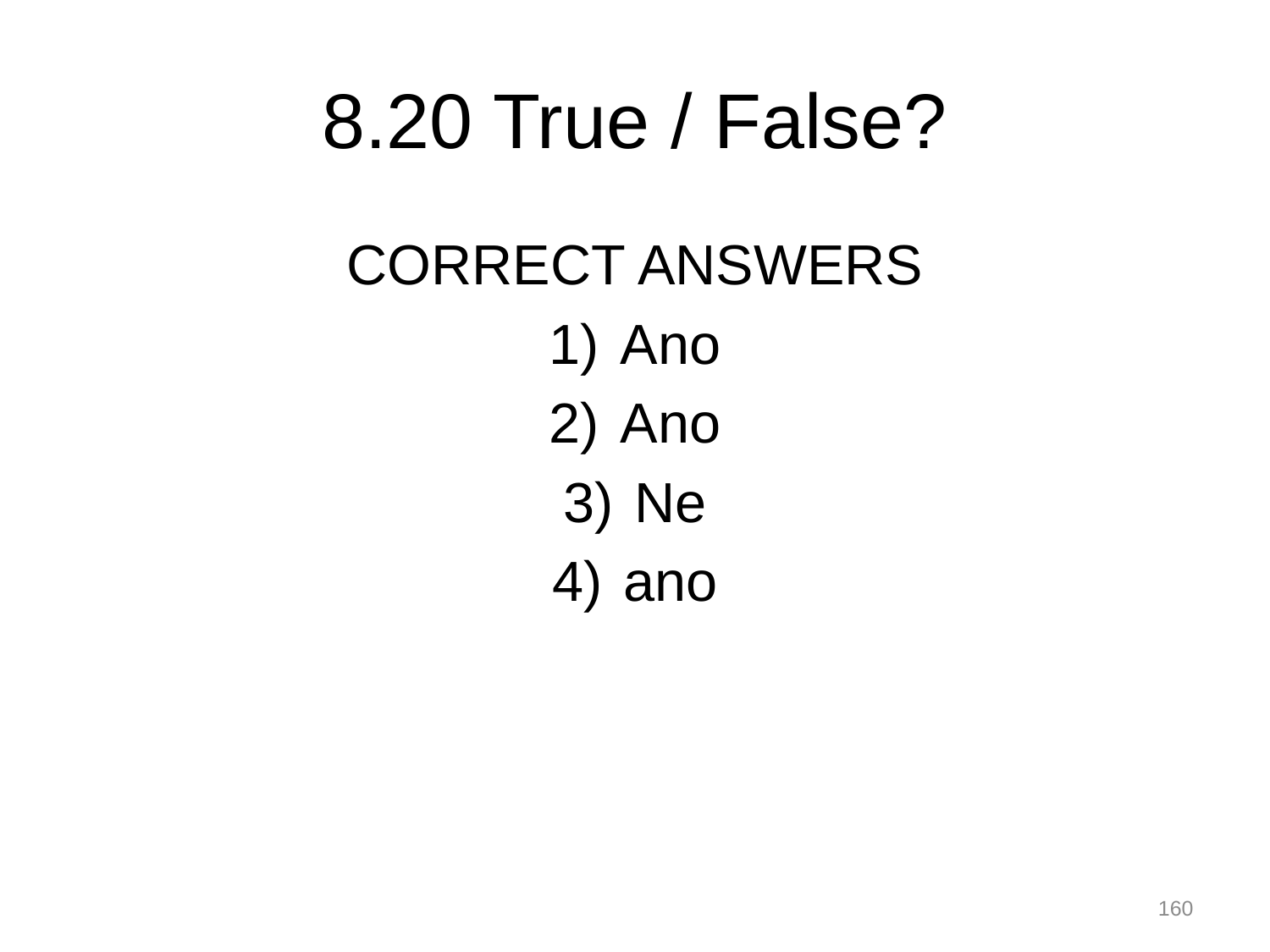

# 8.20 True / False?
CORRECT ANSWERS
Ano
Ano
Ne
ano
160